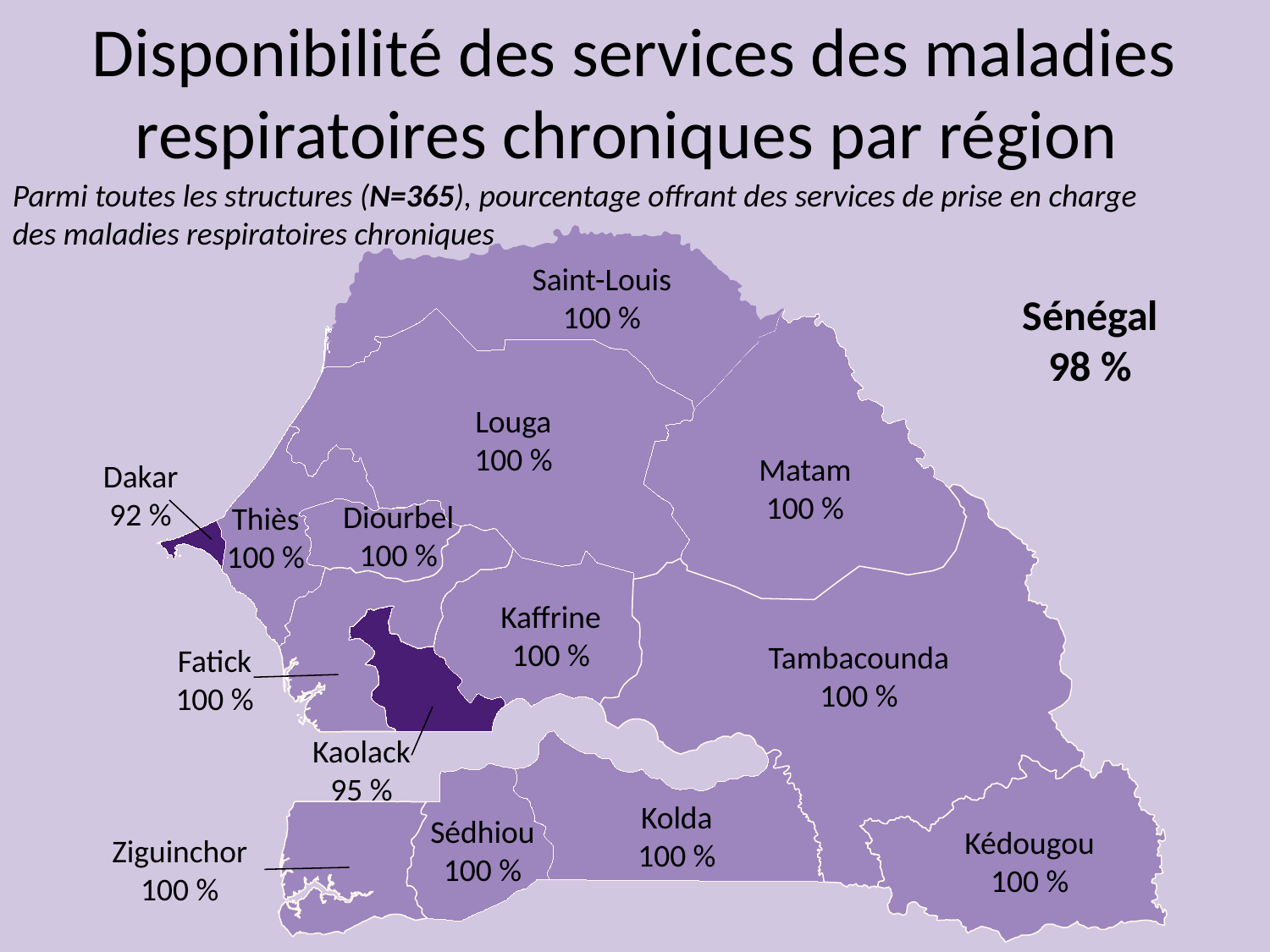

Disponibilité des services des maladies respiratoires chroniques par région

Parmi toutes les structures (N=365), pourcentage offrant des services de prise en charge des maladies respiratoires chroniques
Saint-Louis
100 %
Sénégal
98 %
Louga
100 %
Matam
100 %
Dakar
92 %
Diourbel
100 %
Thiès
100 %
Kaffrine
100 %
Tambacounda
100 %
Fatick
100 %
Kaolack
95 %
Kolda
100 %
Sédhiou
100 %
Kédougou
100 %
Ziguinchor
100 %